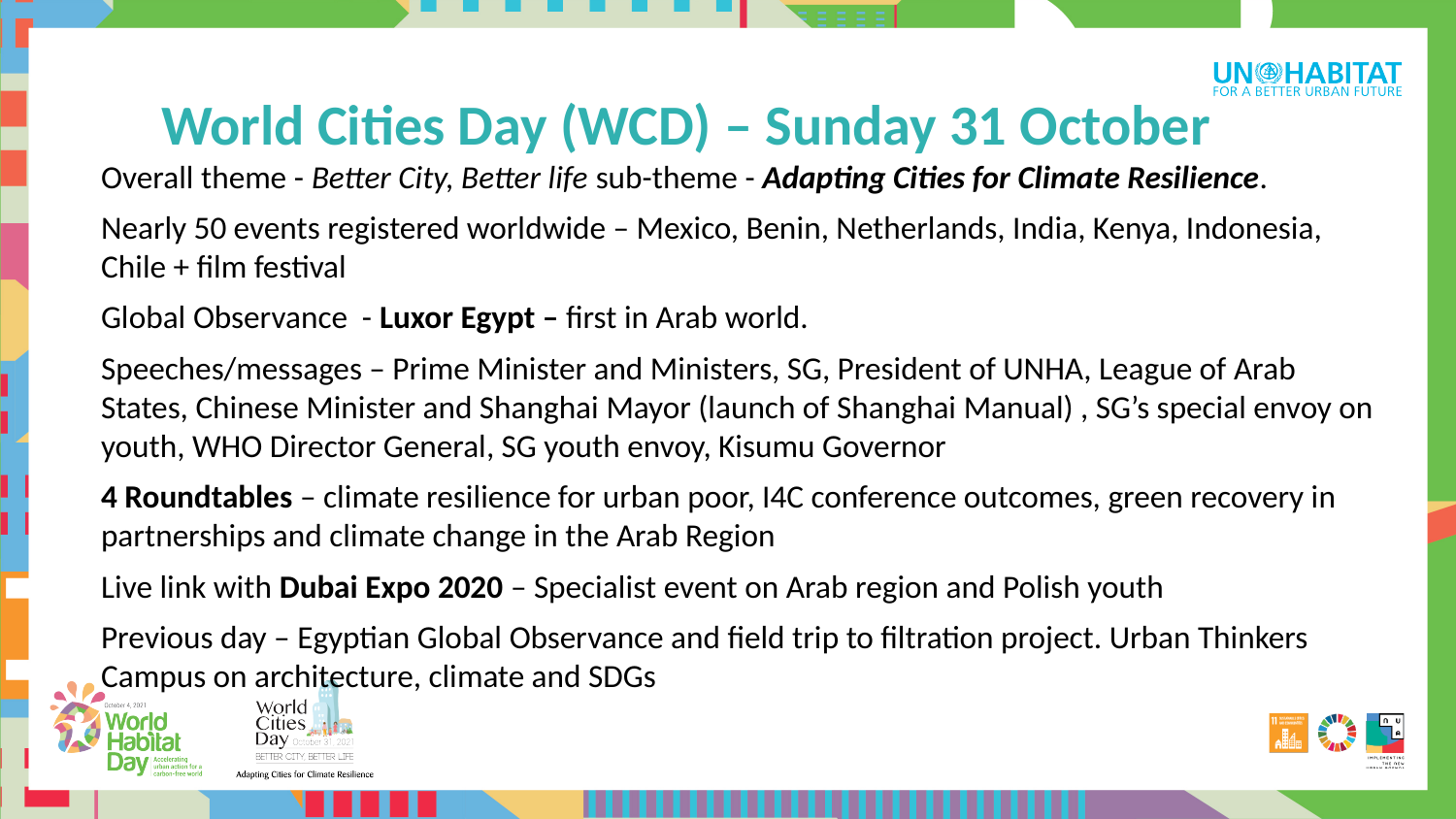

World Cities Day (WCD) – Sunday 31 October
Overall theme - Better City, Better life sub-theme - Adapting Cities for Climate Resilience.
Nearly 50 events registered worldwide – Mexico, Benin, Netherlands, India, Kenya, Indonesia, Chile + film festival
Global Observance  - Luxor Egypt – first in Arab world.
Speeches/messages – Prime Minister and Ministers, SG, President of UNHA, League of Arab States, Chinese Minister and Shanghai Mayor (launch of Shanghai Manual) , SG’s special envoy on youth, WHO Director General, SG youth envoy, Kisumu Governor
4 Roundtables – climate resilience for urban poor, I4C conference outcomes, green recovery in partnerships and climate change in the Arab Region
Live link with Dubai Expo 2020 – Specialist event on Arab region and Polish youth
Previous day – Egyptian Global Observance and field trip to filtration project. Urban Thinkers Campus on architecture, climate and SDGs